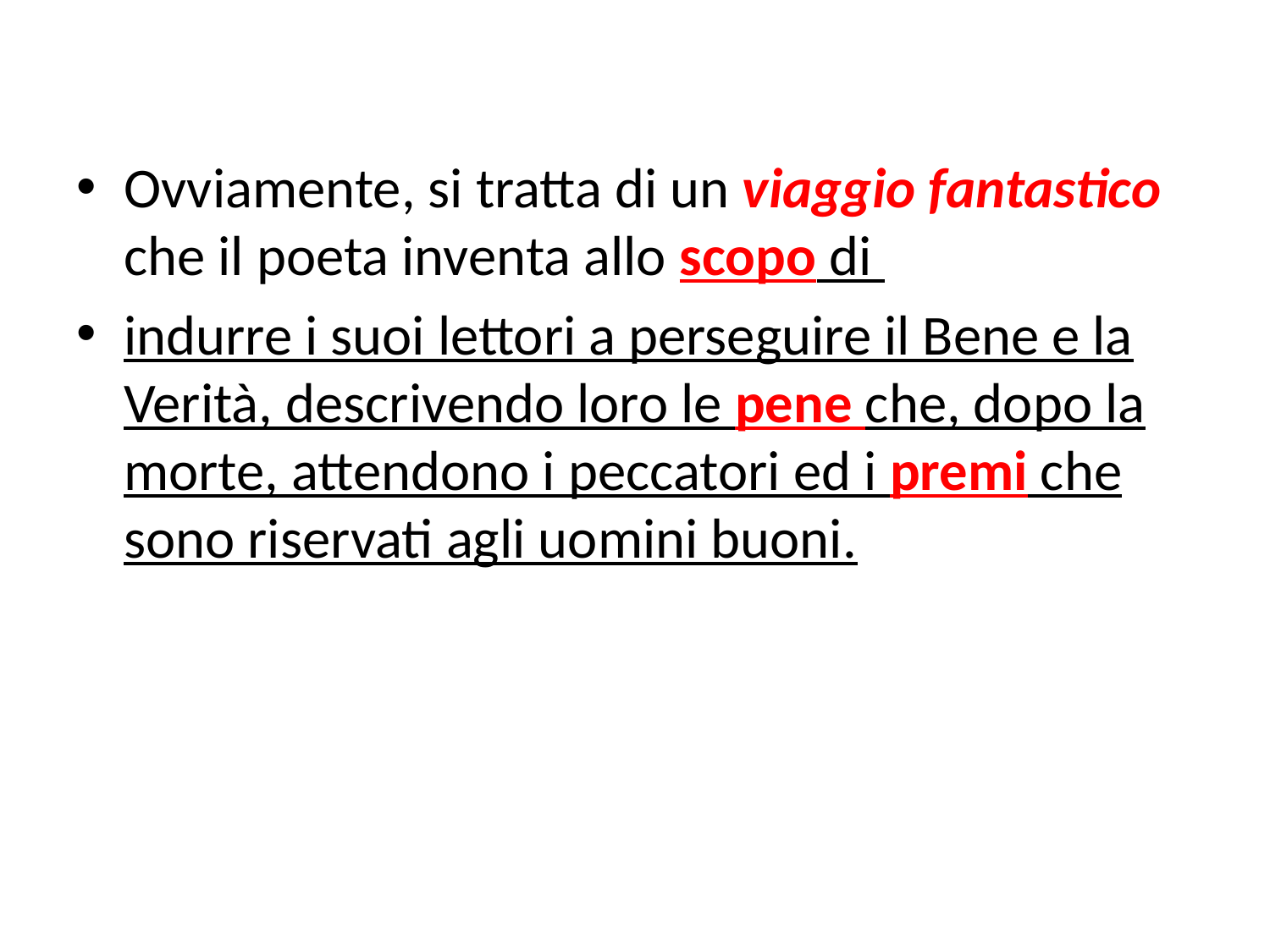

Ovviamente, si tratta di un viaggio fantastico che il poeta inventa allo scopo di
indurre i suoi lettori a perseguire il Bene e la Verità, descrivendo loro le pene che, dopo la morte, attendono i peccatori ed i premi che sono riservati agli uomini buoni.